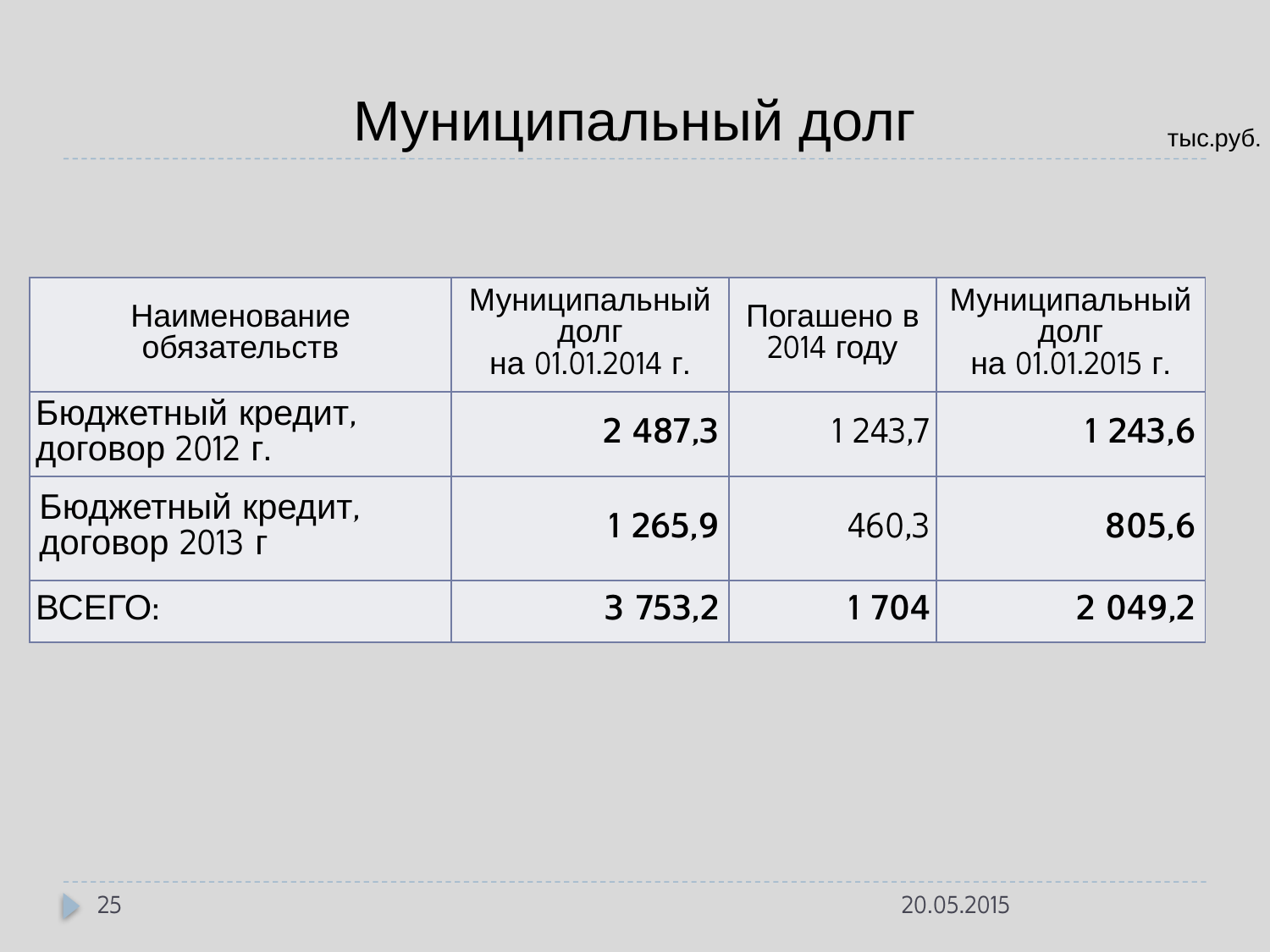

# Муниципальный долг
тыс.руб.
| Наименование обязательств | Муниципальный долг на 01.01.2014 г. | Погашено в 2014 году | Муниципальный долг на 01.01.2015 г. |
| --- | --- | --- | --- |
| Бюджетный кредит, договор 2012 г. | 2 487,3 | 1 243,7 | 1 243,6 |
| Бюджетный кредит, договор 2013 г | 1 265,9 | 460,3 | 805,6 |
| ВСЕГО: | 3 753,2 | 1 704 | 2 049,2 |
25
20.05.2015